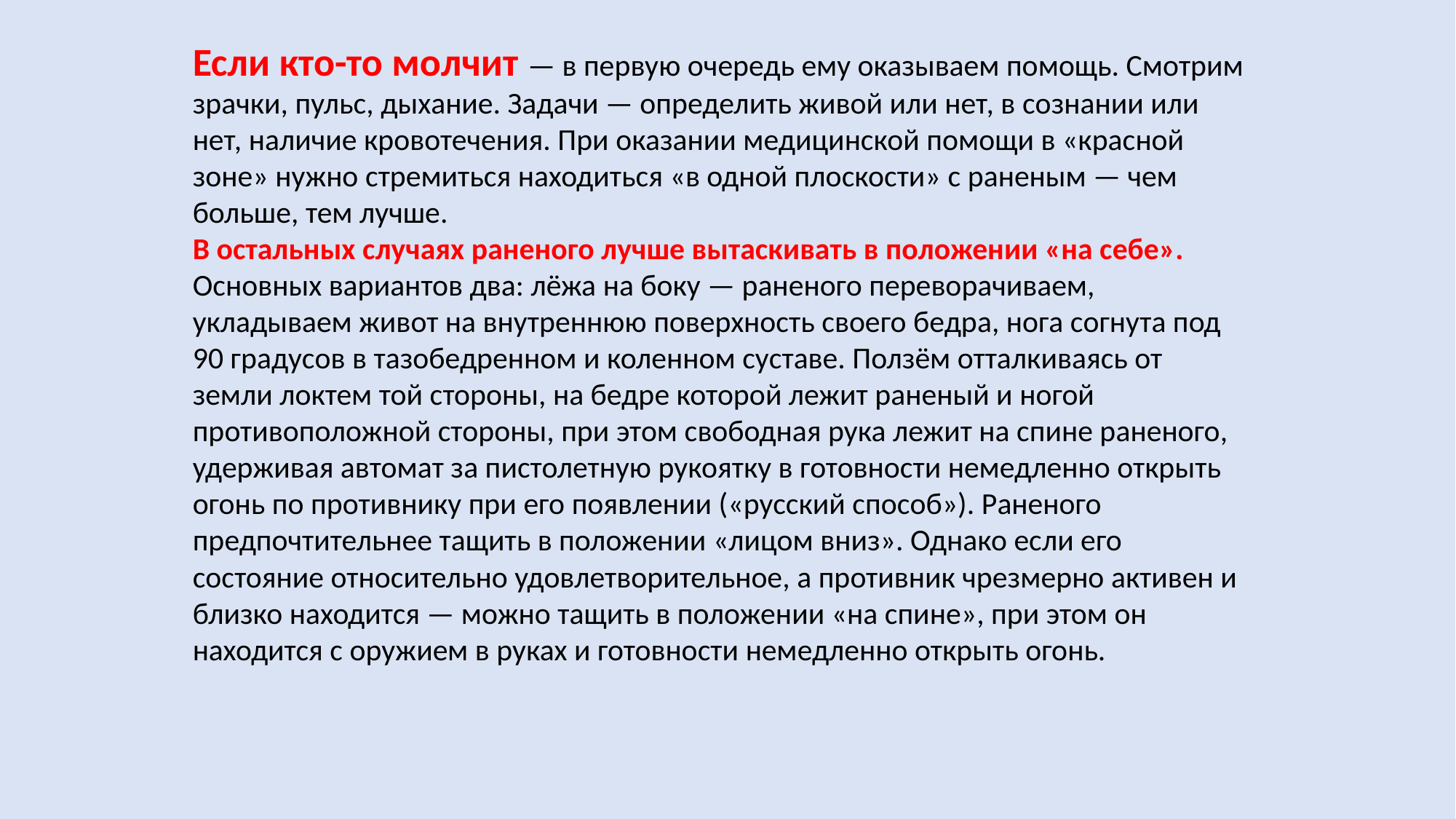

Если кто-то молчит — в первую очередь ему оказываем помощь. Смотрим зрачки, пульс, дыхание. Задачи — определить живой или нет, в сознании или нет, наличие кровотечения. При оказании медицинской помощи в «красной зоне» нужно стремиться находиться «в одной плоскости» с раненым — чем больше, тем лучше.
В остальных случаях раненого лучше вытаскивать в положении «на себе». Основных вариантов два: лёжа на боку — раненого переворачиваем, укладываем живот на внутреннюю поверхность своего бедра, нога согнута под 90 градусов в тазобедренном и коленном суставе. Ползём отталкиваясь от земли локтем той стороны, на бедре которой лежит раненый и ногой противоположной стороны, при этом свободная рука лежит на спине раненого, удерживая автомат за пистолетную рукоятку в готовности немедленно открыть огонь по противнику при его появлении («русский способ»). Раненого предпочтительнее тащить в положении «лицом вниз». Однако если его состояние относительно удовлетворительное, а противник чрезмерно активен и близко находится — можно тащить в положении «на спине», при этом он находится с оружием в руках и готовности немедленно открыть огонь.